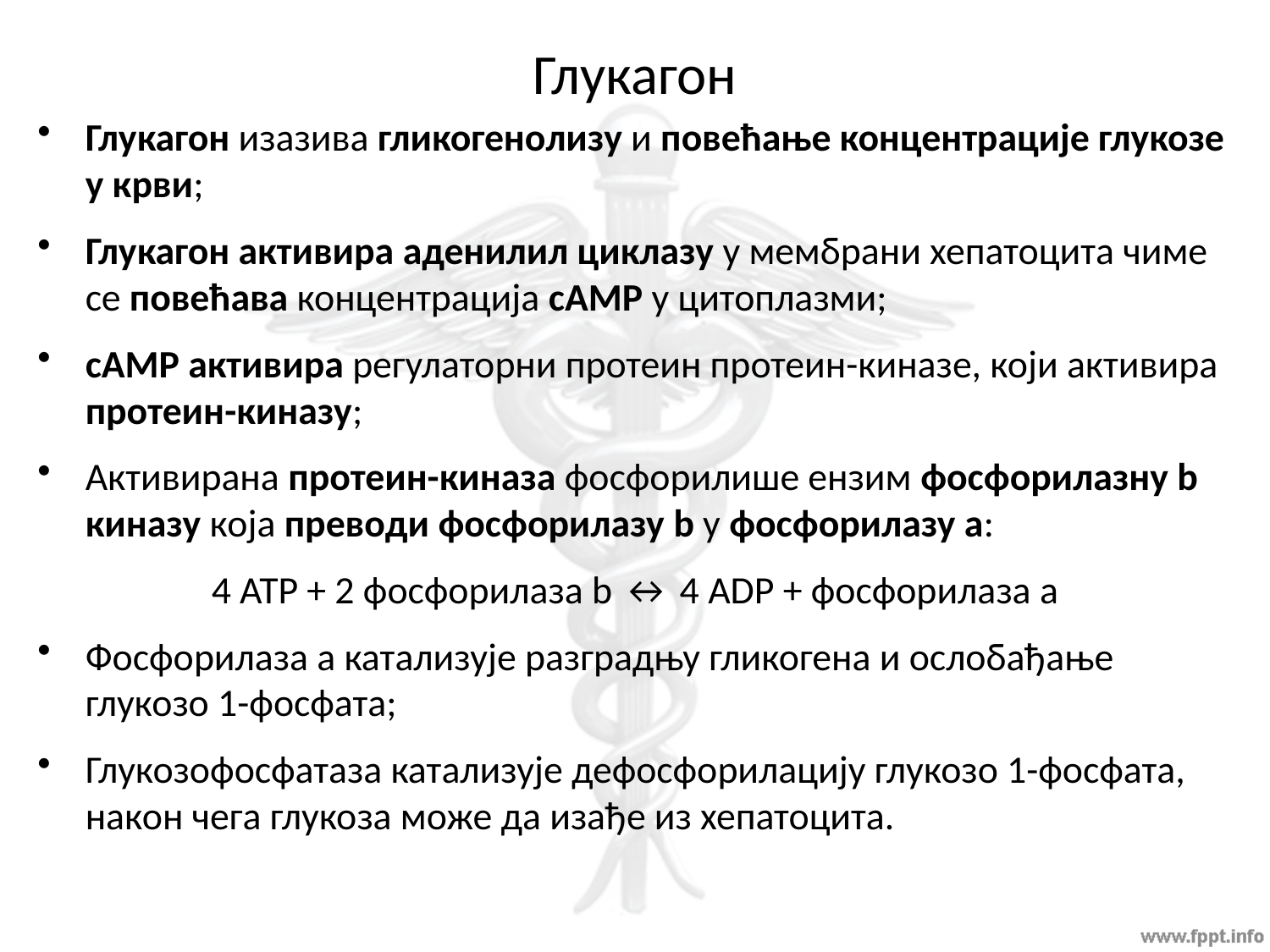

# Глукагон
Глукагон изазива гликогенолизу и повећање концентрације глукозе у крви;

Глукагон активира аденилил циклазу у мембрани хепатоцита чиме се повећава концентрација сАМР у цитоплазми;

сАМР активира регулаторни протеин протеин-киназе, који активира протеин-киназу;

Активирана протеин-киназа фосфорилише ензим фосфорилазну b киназу која преводи фосфорилазу b у фосфорилазу а:

4 ATP + 2 фосфорилаза b ↔ 4 ADP + фосфорилаза a

Фосфорилаза а катализује разградњу гликогена и ослобађање глукозо 1-фосфата;

Глукозофосфатаза катализује дефосфорилацију глукозо 1-фосфата, након чега глукоза може да изађе из хепатоцита.